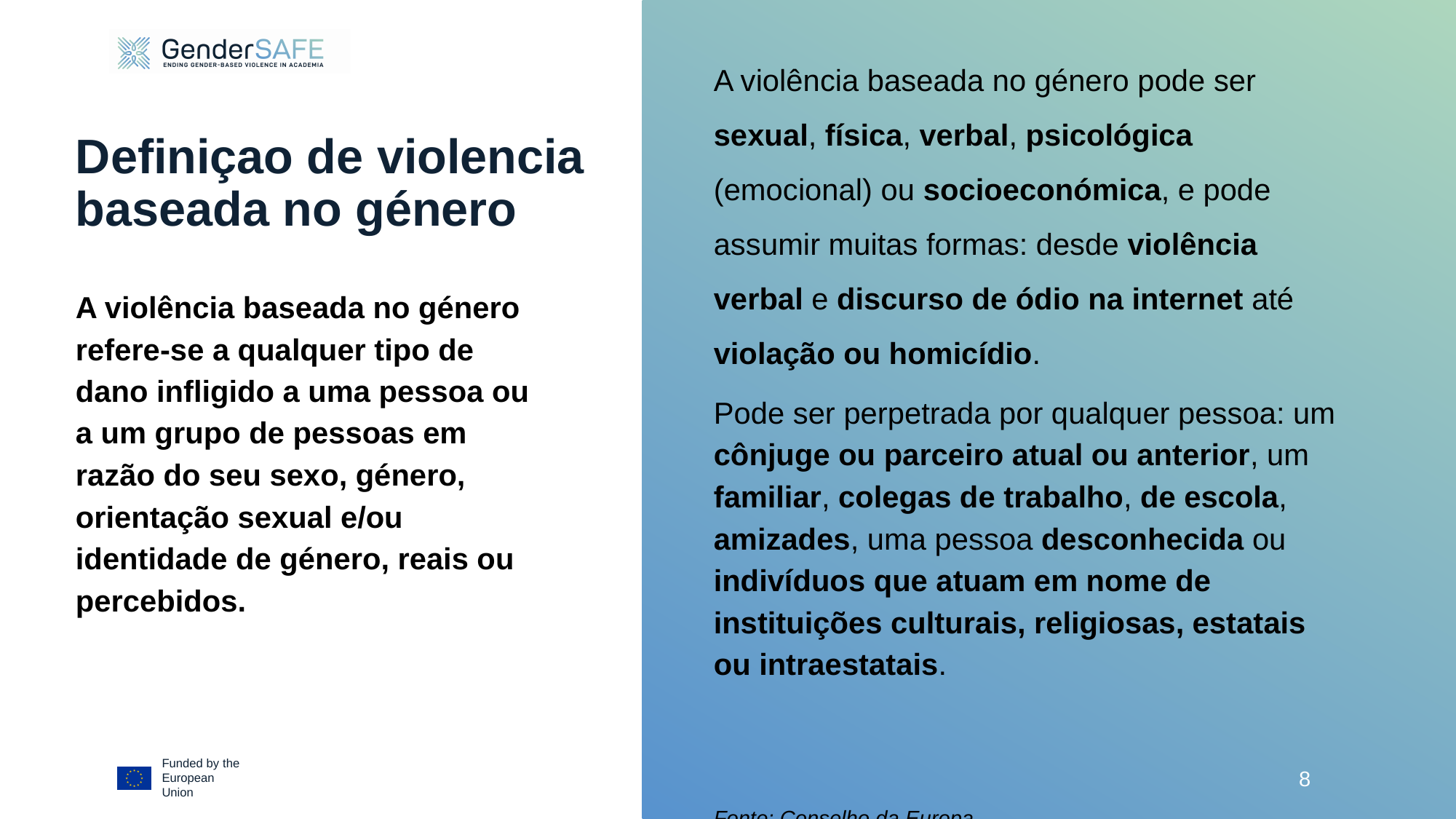

A violência baseada no género pode ser sexual, física, verbal, psicológica (emocional) ou socioeconómica, e pode assumir muitas formas: desde violência verbal e discurso de ódio na internet até violação ou homicídio.
Pode ser perpetrada por qualquer pessoa: um cônjuge ou parceiro atual ou anterior, um familiar, colegas de trabalho, de escola, amizades, uma pessoa desconhecida ou indivíduos que atuam em nome de instituições culturais, religiosas, estatais ou intraestatais.

Fonte: Conselho da Europa.
# Definiçao de violencia baseada no género
A violência baseada no género refere-se a qualquer tipo de dano infligido a uma pessoa ou a um grupo de pessoas em razão do seu sexo, género, orientação sexual e/ou identidade de género, reais ou percebidos.